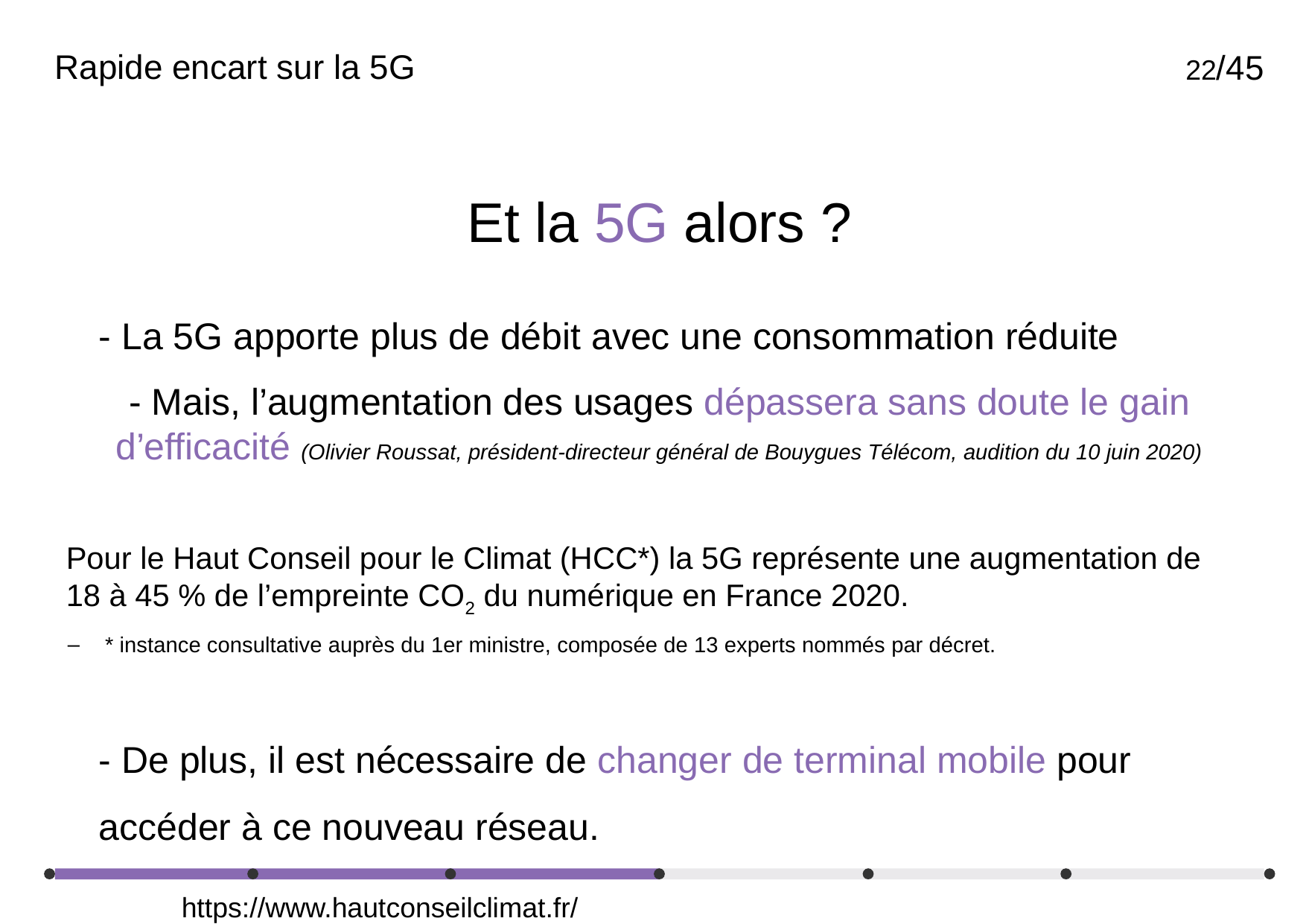

# Rapide encart sur la 5G
22/45
Et la 5G alors ?
- La 5G apporte plus de débit avec une consommation réduite
- Mais, l’augmentation des usages dépassera sans doute le gain d’efficacité (Olivier Roussat, président-directeur général de Bouygues Télécom, audition du 10 juin 2020)

Pour le Haut Conseil pour le Climat (HCC*) la 5G représente une augmentation de 18 à 45 % de l’empreinte CO2 du numérique en France 2020.
* instance consultative auprès du 1er ministre, composée de 13 experts nommés par décret.
- De plus, il est nécessaire de changer de terminal mobile pour accéder à ce nouveau réseau.

https://www.hautconseilclimat.fr/publications/maitriser-limpact-carbone-de-la-5g/